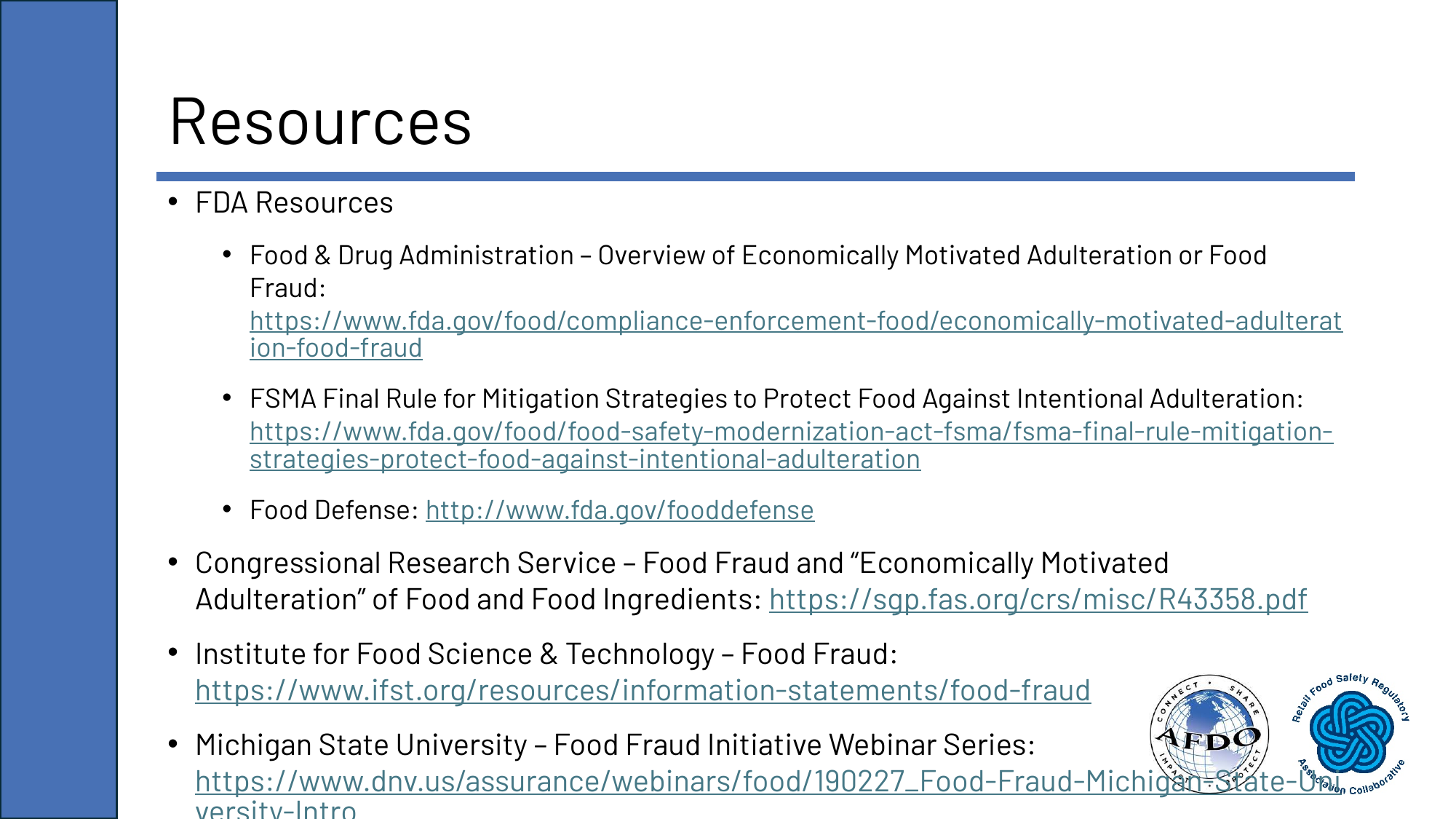

# Resources
FDA Resources
Food & Drug Administration – Overview of Economically Motivated Adulteration or Food Fraud: https://www.fda.gov/food/compliance-enforcement-food/economically-motivated-adulteration-food-fraud
FSMA Final Rule for Mitigation Strategies to Protect Food Against Intentional Adulteration: https://www.fda.gov/food/food-safety-modernization-act-fsma/fsma-final-rule-mitigation-strategies-protect-food-against-intentional-adulteration
Food Defense: http://www.fda.gov/fooddefense
Congressional Research Service – Food Fraud and “Economically Motivated Adulteration” of Food and Food Ingredients: https://sgp.fas.org/crs/misc/R43358.pdf
Institute for Food Science & Technology – Food Fraud: https://www.ifst.org/resources/information-statements/food-fraud
Michigan State University – Food Fraud Initiative Webinar Series: https://www.dnv.us/assurance/webinars/food/190227_Food-Fraud-Michigan-State-University-Intro